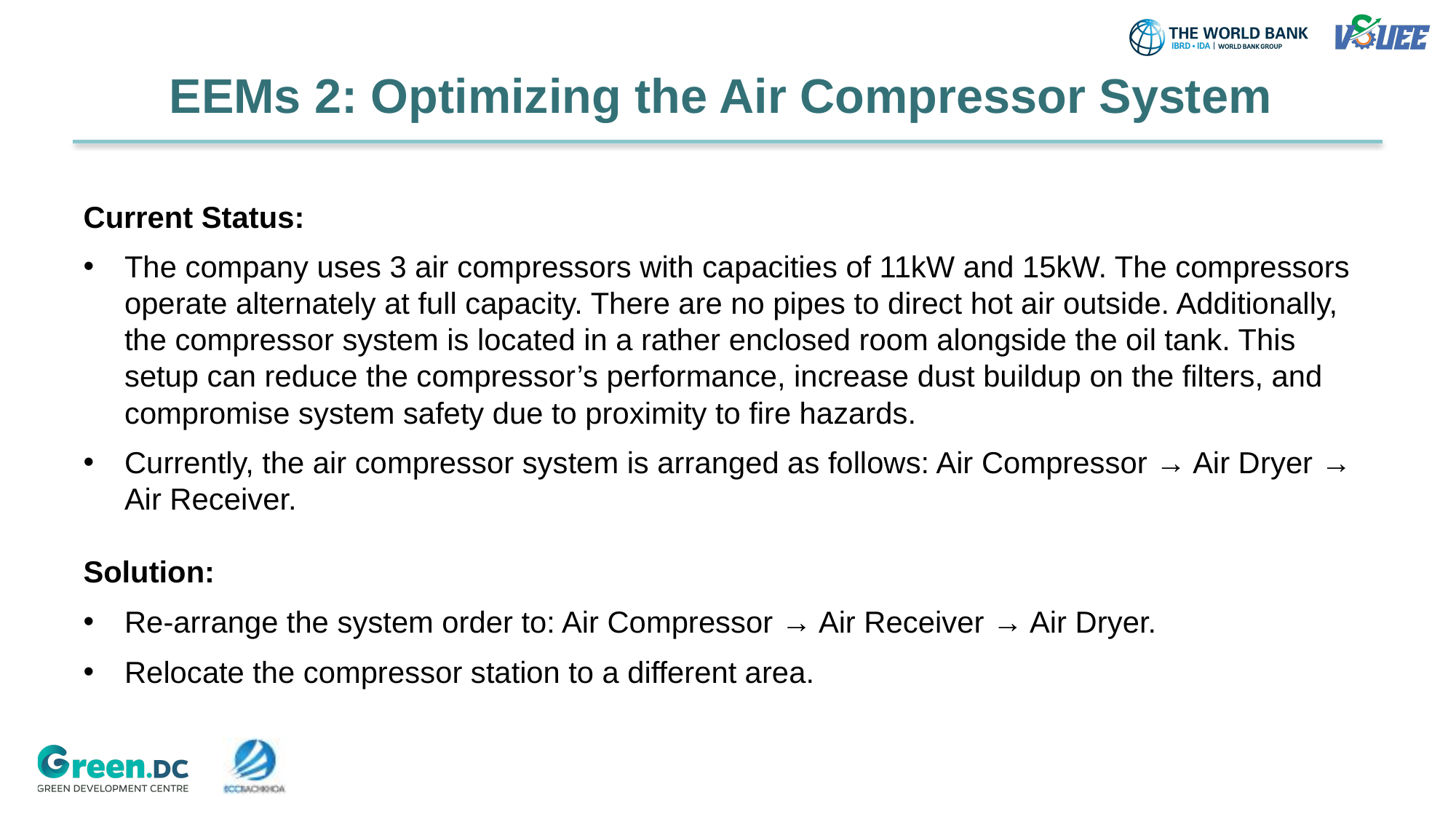

# EEMs 2: Optimizing the Air Compressor System
Current Status:
The company uses 3 air compressors with capacities of 11kW and 15kW. The compressors operate alternately at full capacity. There are no pipes to direct hot air outside. Additionally, the compressor system is located in a rather enclosed room alongside the oil tank. This setup can reduce the compressor’s performance, increase dust buildup on the filters, and compromise system safety due to proximity to fire hazards.
Currently, the air compressor system is arranged as follows: Air Compressor → Air Dryer → Air Receiver.

Solution:
Re-arrange the system order to: Air Compressor → Air Receiver → Air Dryer.
Relocate the compressor station to a different area.